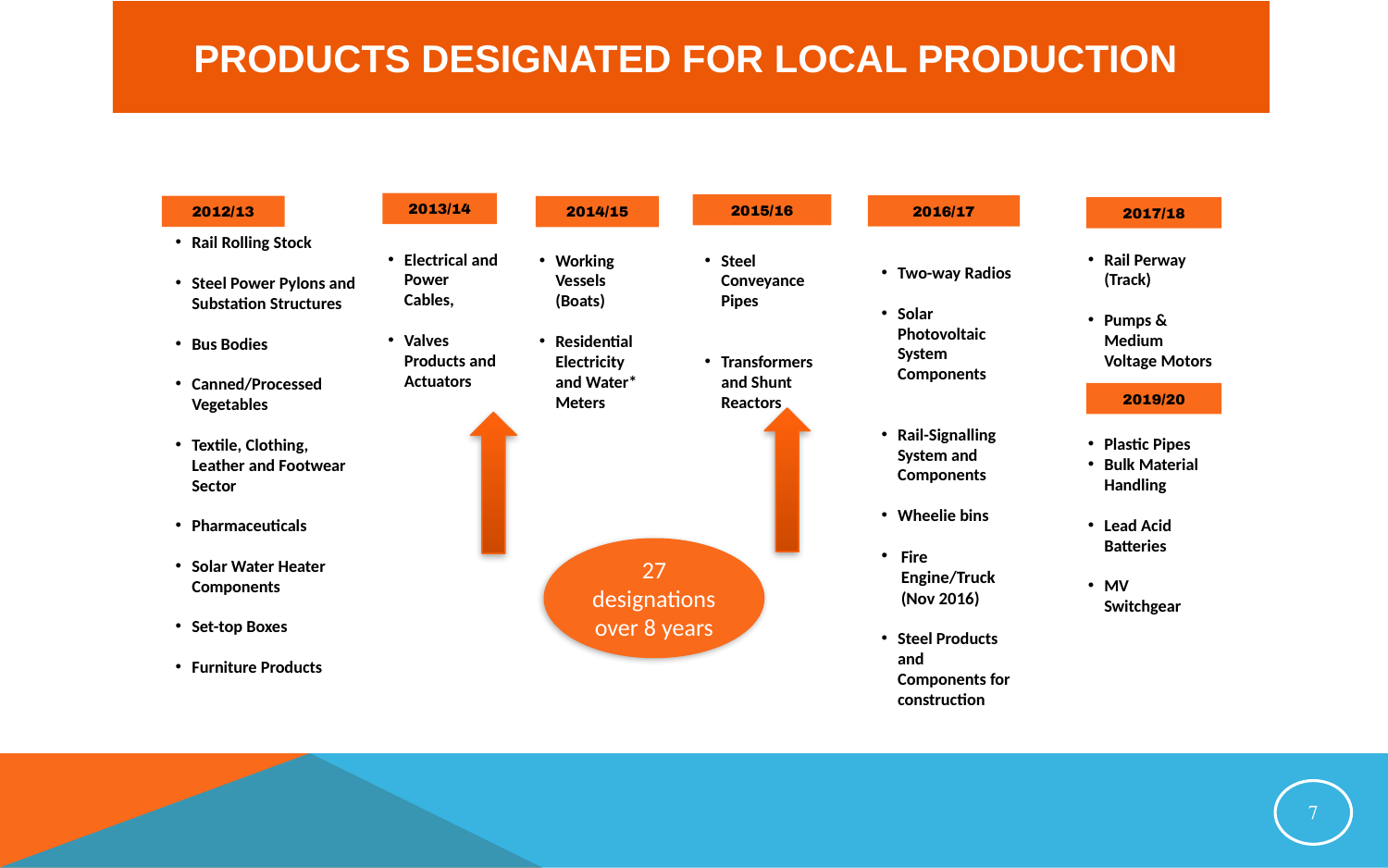

# Products Designated for local production
2013/14
2015/16
2016/17
2012/13
2014/15
2017/18
Rail Rolling Stock

Steel Power Pylons and Substation Structures

Bus Bodies

Canned/Processed Vegetables

Textile, Clothing, Leather and Footwear Sector

Pharmaceuticals

Solar Water Heater Components

Set-top Boxes

Furniture Products

Working Vessels (Boats)

Residential Electricity and Water* Meters

Steel Conveyance Pipes

Transformers and Shunt Reactors

Two-way Radios

Solar Photovoltaic System Components

Rail-Signalling System and Components

Wheelie bins

Fire Engine/Truck (Nov 2016)

Steel Products and Components for construction

Electrical and Power Cables,

Valves Products and Actuators

Rail Perway (Track)

Pumps & Medium Voltage Motors
2019/20

Plastic Pipes
Bulk Material Handling

Lead Acid Batteries

MV Switchgear
27 designations over 8 years
7